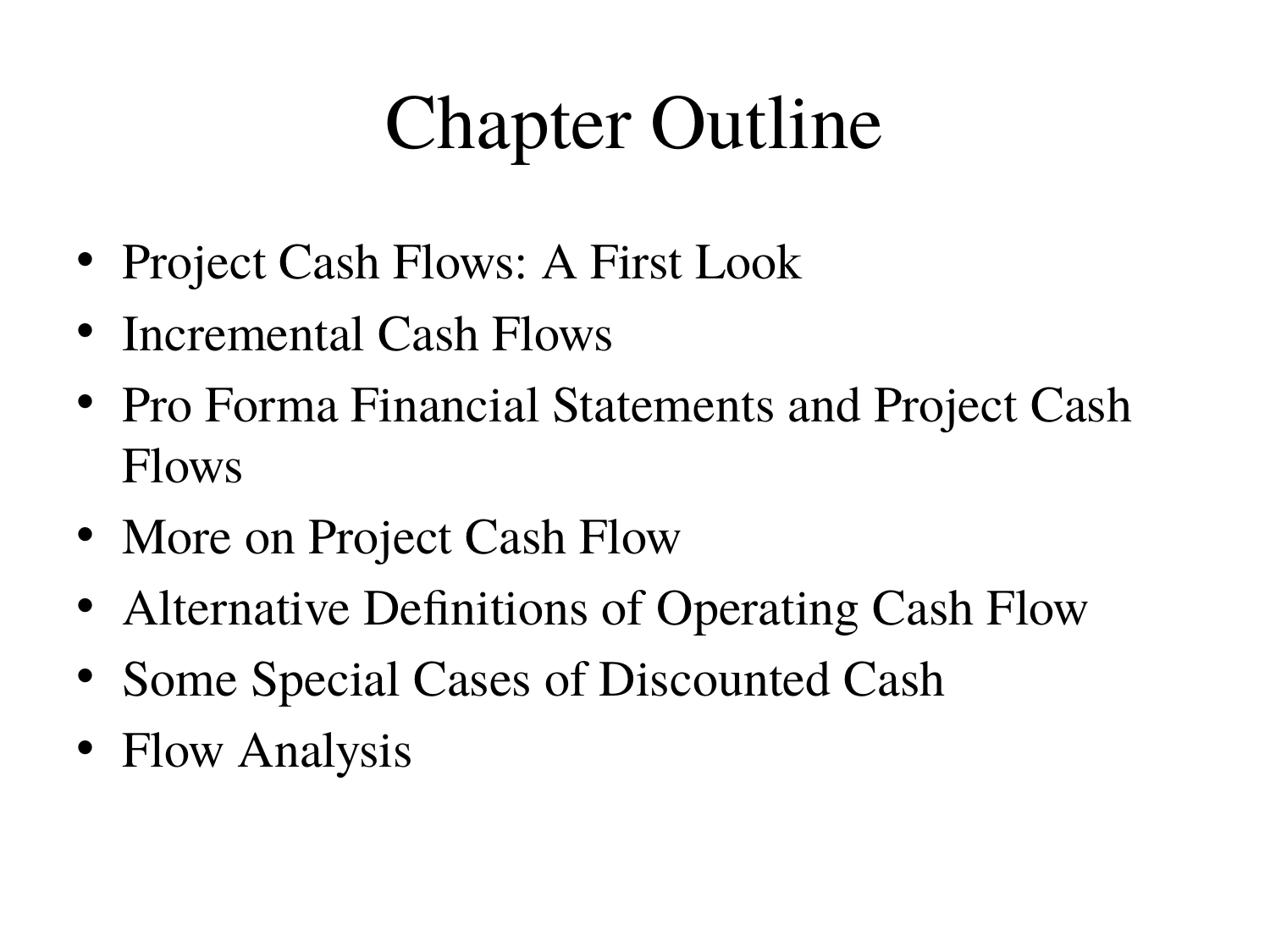

# Chapter Outline
Project Cash Flows: A First Look
Incremental Cash Flows
Pro Forma Financial Statements and Project Cash Flows
More on Project Cash Flow
Alternative Definitions of Operating Cash Flow
Some Special Cases of Discounted Cash
Flow Analysis